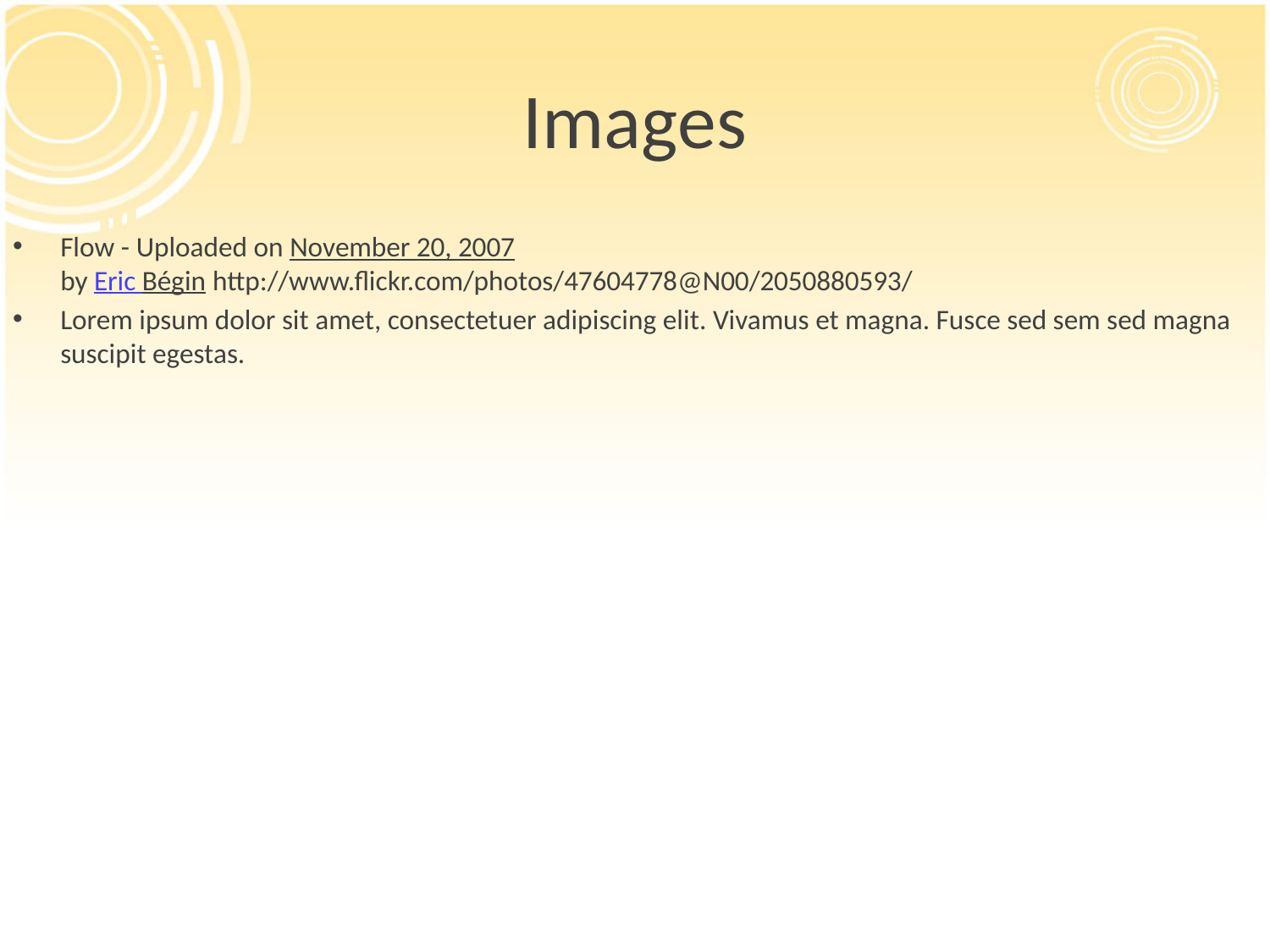

# Images
Flow - Uploaded on November 20, 2007
by Eric Bégin http://www.flickr.com/photos/47604778@N00/2050880593/
Lorem ipsum dolor sit amet, consectetuer adipiscing elit. Vivamus et magna. Fusce sed sem sed magna suscipit egestas.